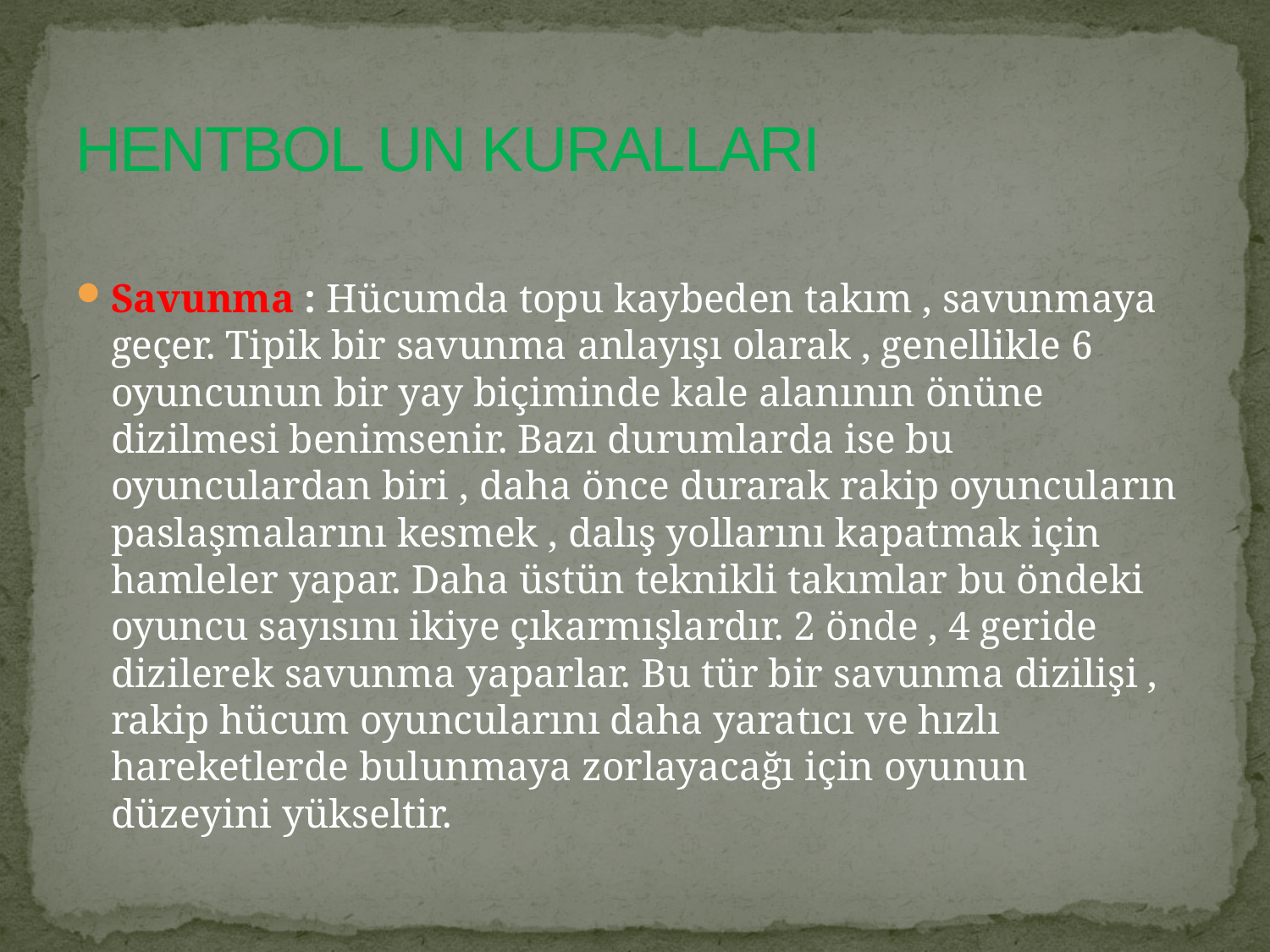

# HENTBOL UN KURALLARI

Savunma : Hücumda topu kaybeden takım , savunmaya geçer. Tipik bir savunma anlayışı olarak , genellikle 6 oyuncunun bir yay biçiminde kale alanının önüne dizilmesi benimsenir. Bazı durumlarda ise bu oyunculardan biri , daha önce durarak rakip oyuncuların paslaşmalarını kesmek , dalış yollarını kapatmak için hamleler yapar. Daha üstün teknikli takımlar bu öndeki oyuncu sayısını ikiye çıkarmışlardır. 2 önde , 4 geride dizilerek savunma yaparlar. Bu tür bir savunma dizilişi , rakip hücum oyuncularını daha yaratıcı ve hızlı hareketlerde bulunmaya zorlayacağı için oyunun düzeyini yükseltir.